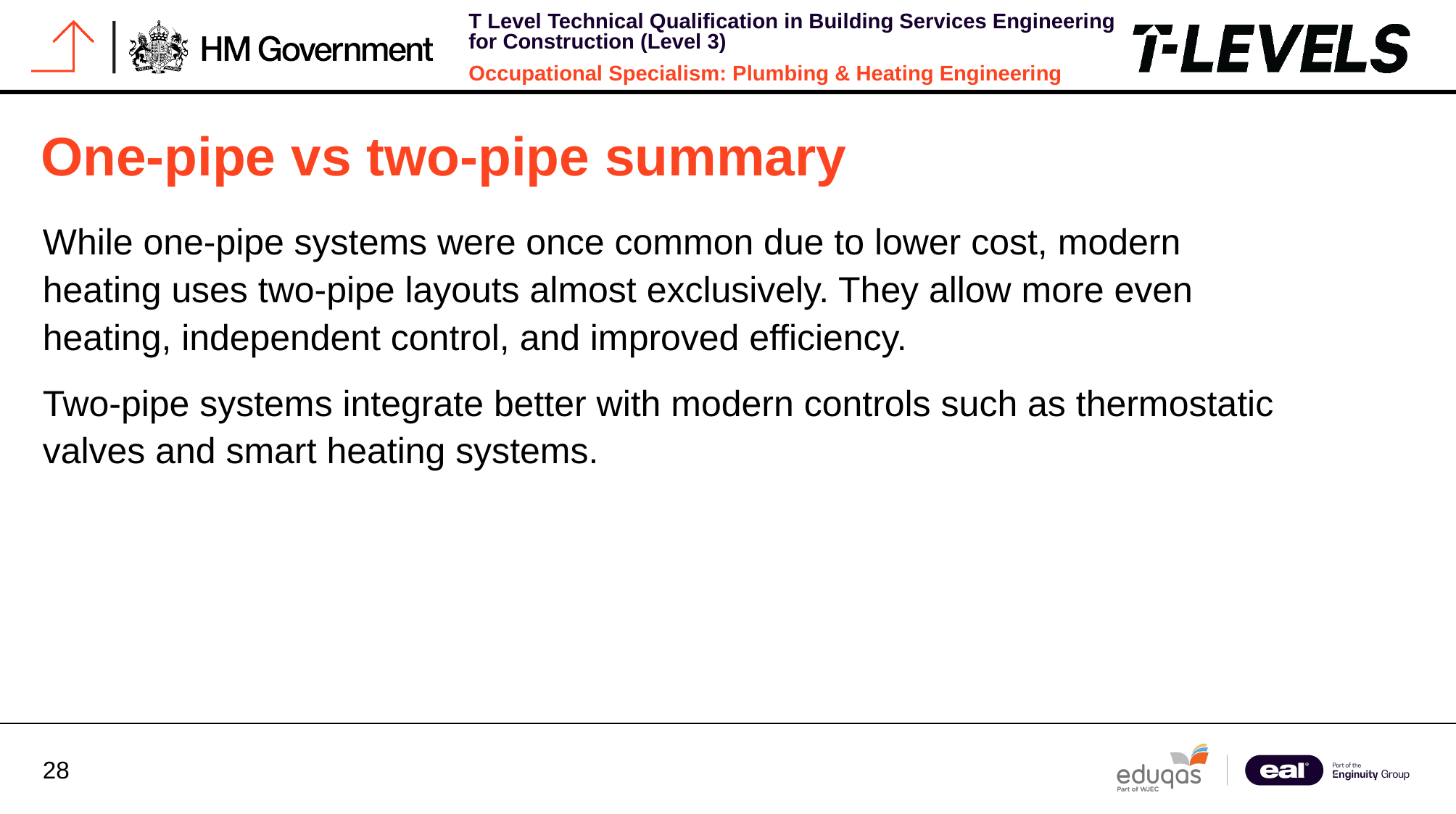

# One-pipe vs two-pipe summary
While one-pipe systems were once common due to lower cost, modern heating uses two-pipe layouts almost exclusively. They allow more even heating, independent control, and improved efficiency.
Two-pipe systems integrate better with modern controls such as thermostatic valves and smart heating systems.